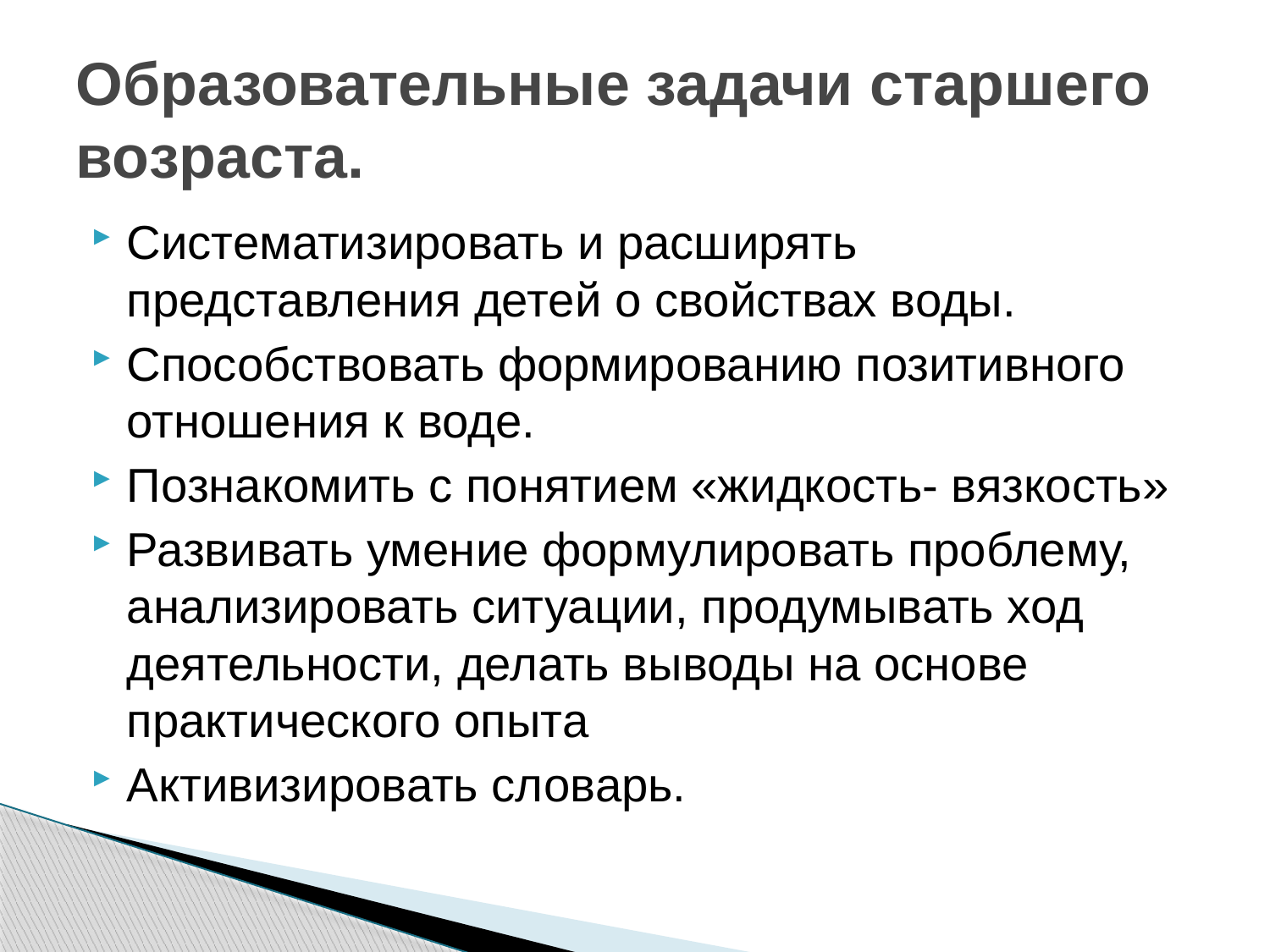

# Образовательные задачи старшего возраста.
Систематизировать и расширять представления детей о свойствах воды.
Способствовать формированию позитивного отношения к воде.
Познакомить с понятием «жидкость- вязкость»
Развивать умение формулировать проблему, анализировать ситуации, продумывать ход деятельности, делать выводы на основе практического опыта
Активизировать словарь.